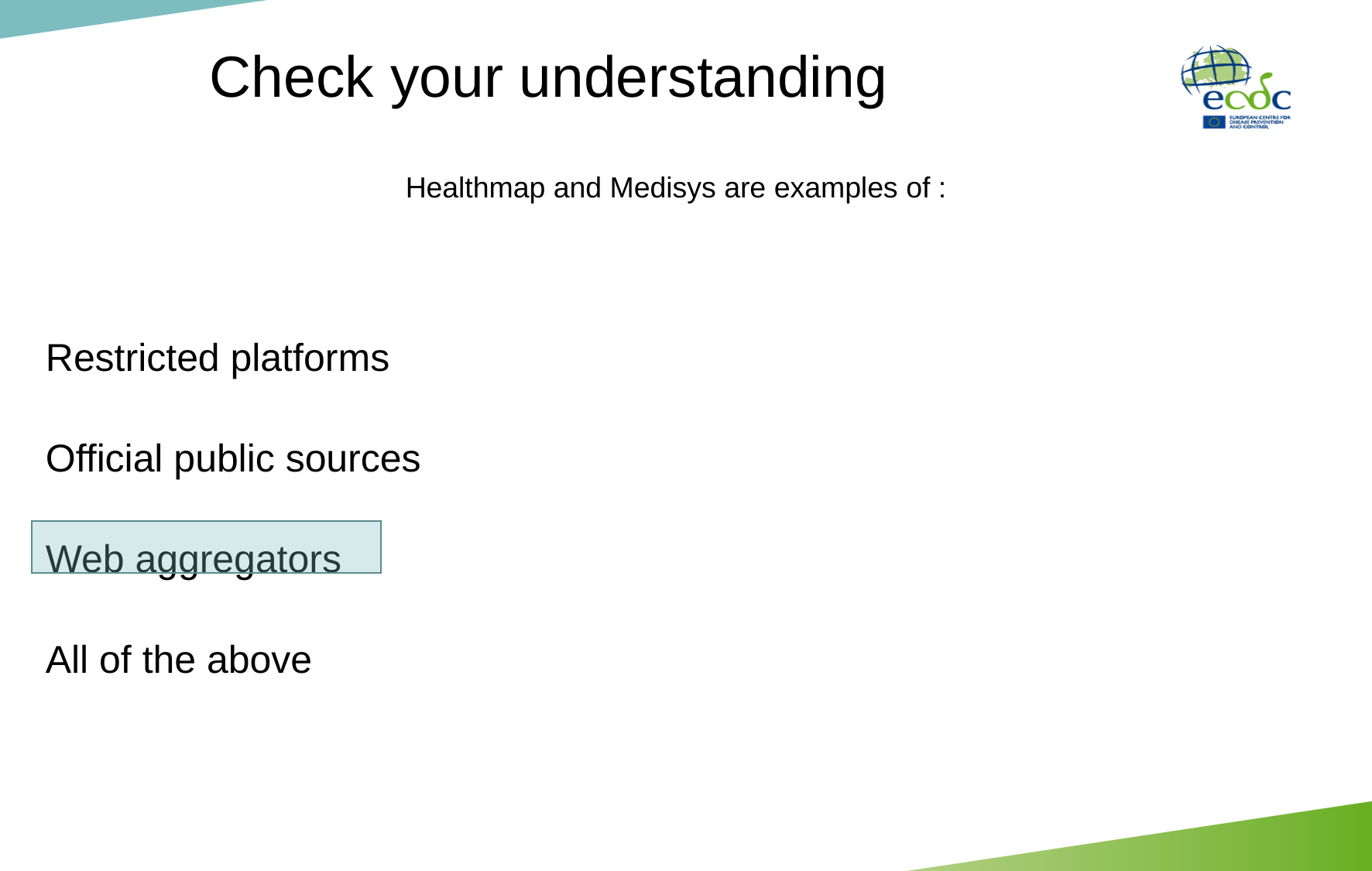

Check your understanding
Healthmap and Medisys are examples of :

Restricted platforms
Official public sources
Web aggregators
All of the above